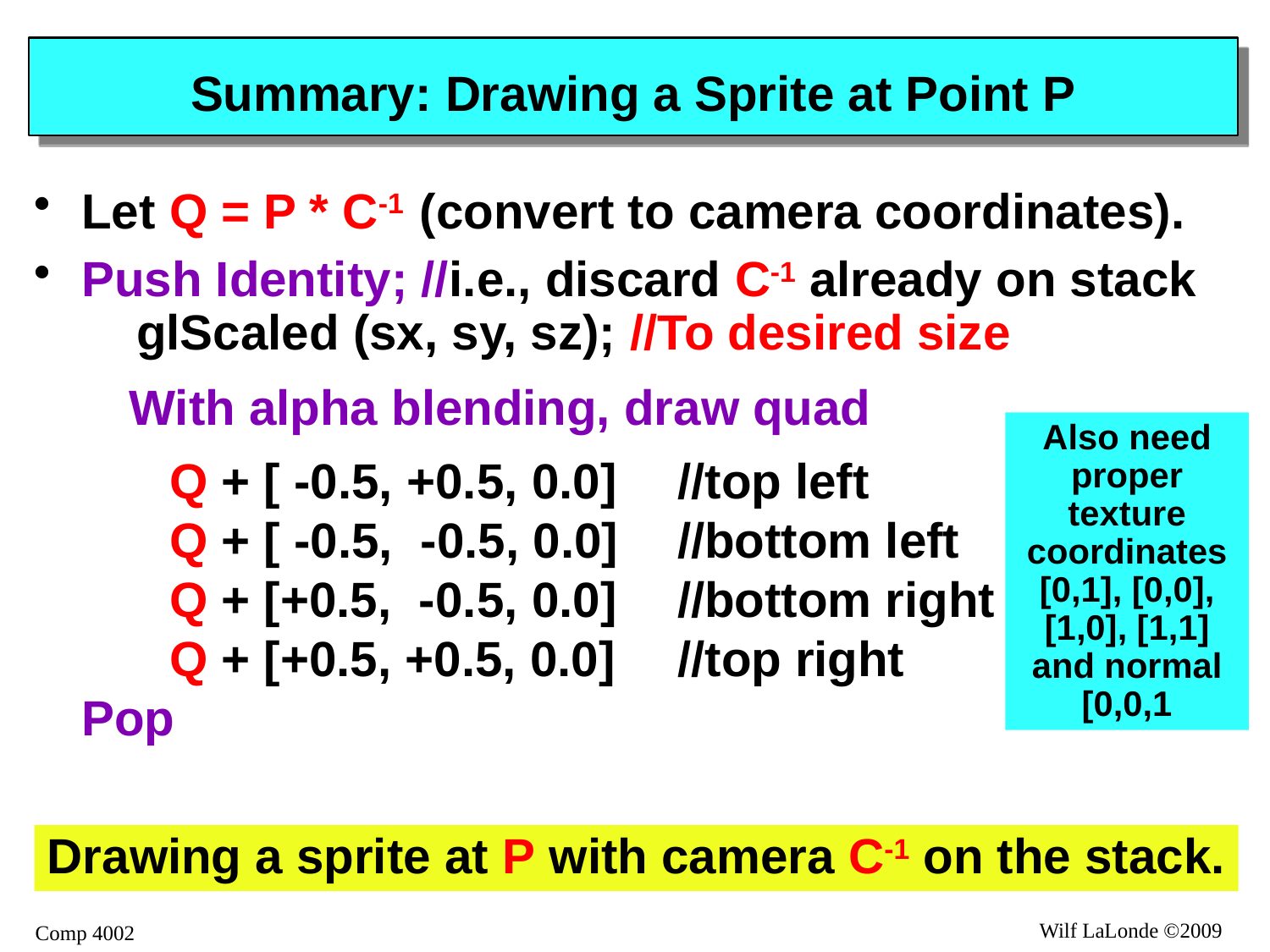

# Summary: Drawing a Sprite at Point P
Let Q = P * C-1  (convert to camera coordinates).
Push Identity; //i.e., discard C-1 already on stack
    glScaled (sx, sy, sz); //To desired size
With alpha blending, draw quad
	Q + [ -0.5, +0.5, 0.0]	//top left
Q + [ -0.5,  -0.5, 0.0]	//bottom left
Q + [+0.5,  -0.5, 0.0]	//bottom right
Q + [+0.5, +0.5, 0.0]	//top right
	Pop
Also need proper texture coordinates [0,1], [0,0], [1,0], [1,1]
and normal
[0,0,1
Drawing a sprite at P with camera C-1 on the stack.